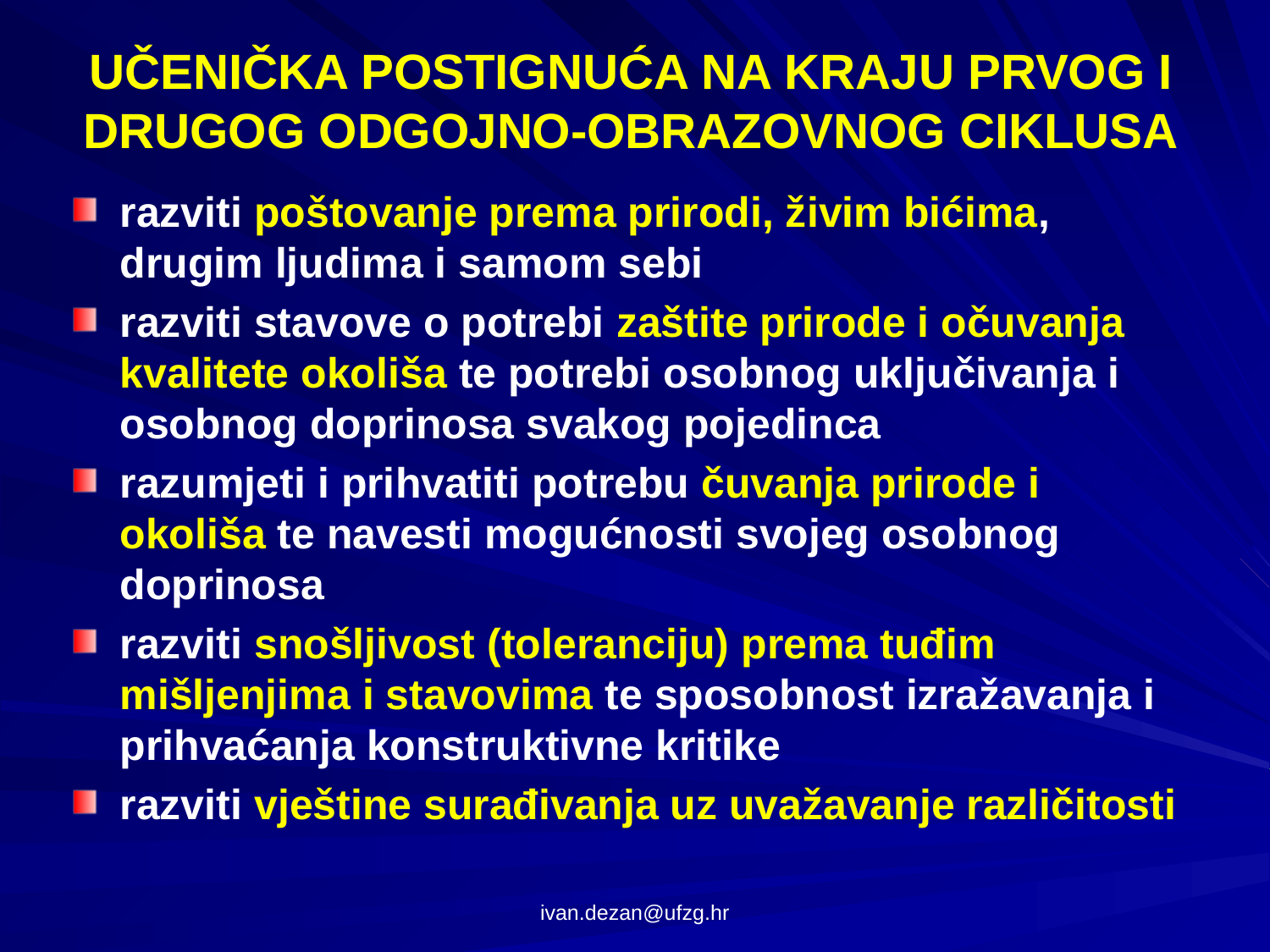

# UČENIČKA POSTIGNUĆA NA KRAJU PRVOG I DRUGOG ODGOJNO-OBRAZOVNOG CIKLUSA
razviti poštovanje prema prirodi, živim bićima, drugim ljudima i samom sebi
razviti stavove o potrebi zaštite prirode i očuvanja kvalitete okoliša te potrebi osobnog uključivanja i osobnog doprinosa svakog pojedinca
razumjeti i prihvatiti potrebu čuvanja prirode i okoliša te navesti mogućnosti svojeg osobnog doprinosa
razviti snošljivost (toleranciju) prema tuđim mišljenjima i stavovima te sposobnost izražavanja i prihvaćanja konstruktivne kritike
razviti vještine surađivanja uz uvažavanje različitosti

ivan.dezan@ufzg.hr